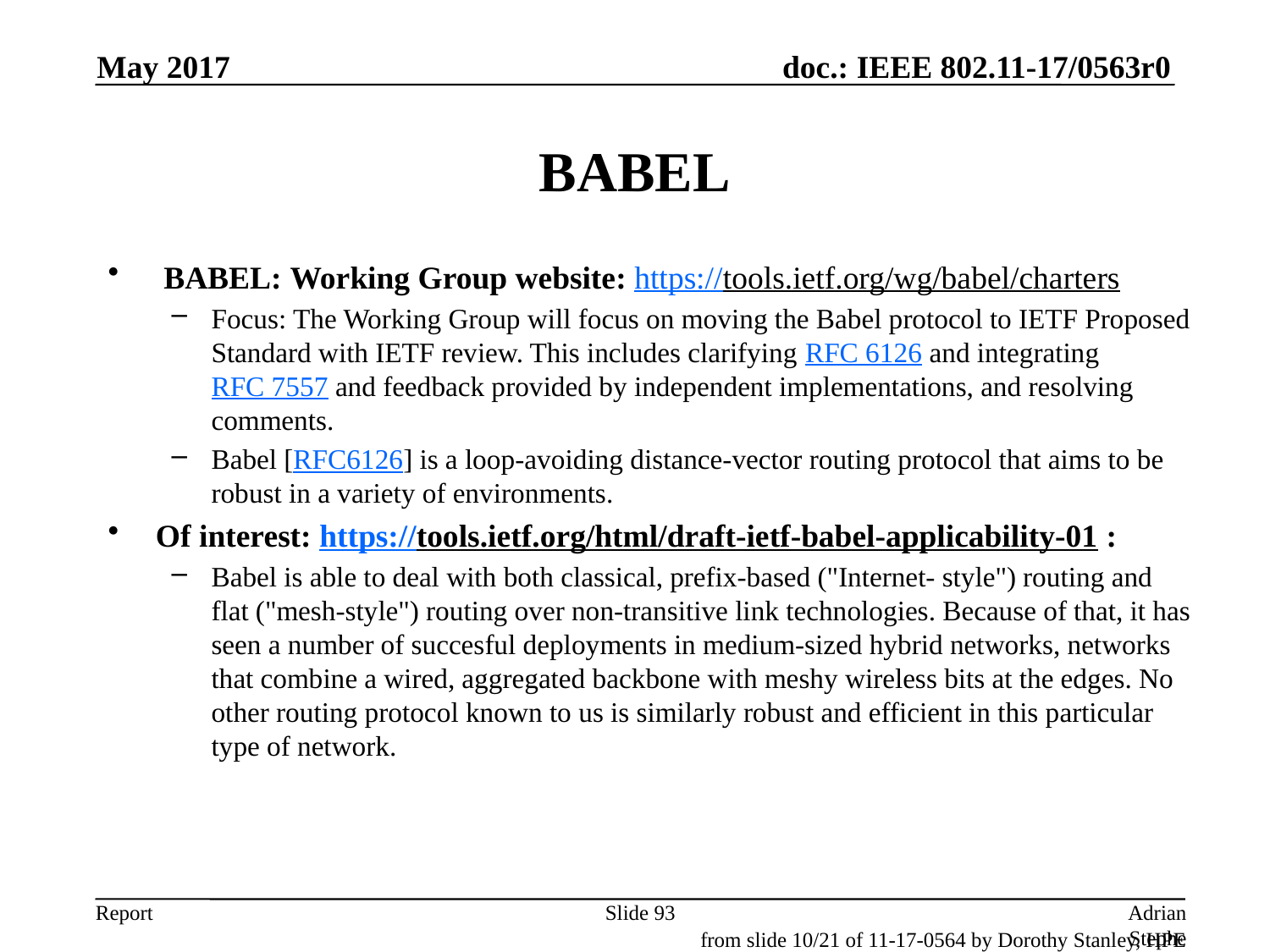

May 2017
# BABEL

 BABEL: Working Group website: https://tools.ietf.org/wg/babel/charters
Focus: The Working Group will focus on moving the Babel protocol to IETF Proposed Standard with IETF review. This includes clarifying RFC 6126 and integrating RFC 7557 and feedback provided by independent implementations, and resolving comments.
Babel [RFC6126] is a loop-avoiding distance-vector routing protocol that aims to be robust in a variety of environments.
Of interest: https://tools.ietf.org/html/draft-ietf-babel-applicability-01 :
Babel is able to deal with both classical, prefix-based ("Internet- style") routing and flat ("mesh-style") routing over non-transitive link technologies. Because of that, it has seen a number of succesful deployments in medium-sized hybrid networks, networks that combine a wired, aggregated backbone with meshy wireless bits at the edges. No other routing protocol known to us is similarly robust and efficient in this particular type of network.

Slide 93
Adrian Stephens, Intel Corporation
from slide 10/21 of 11-17-0564 by Dorothy Stanley, HPE